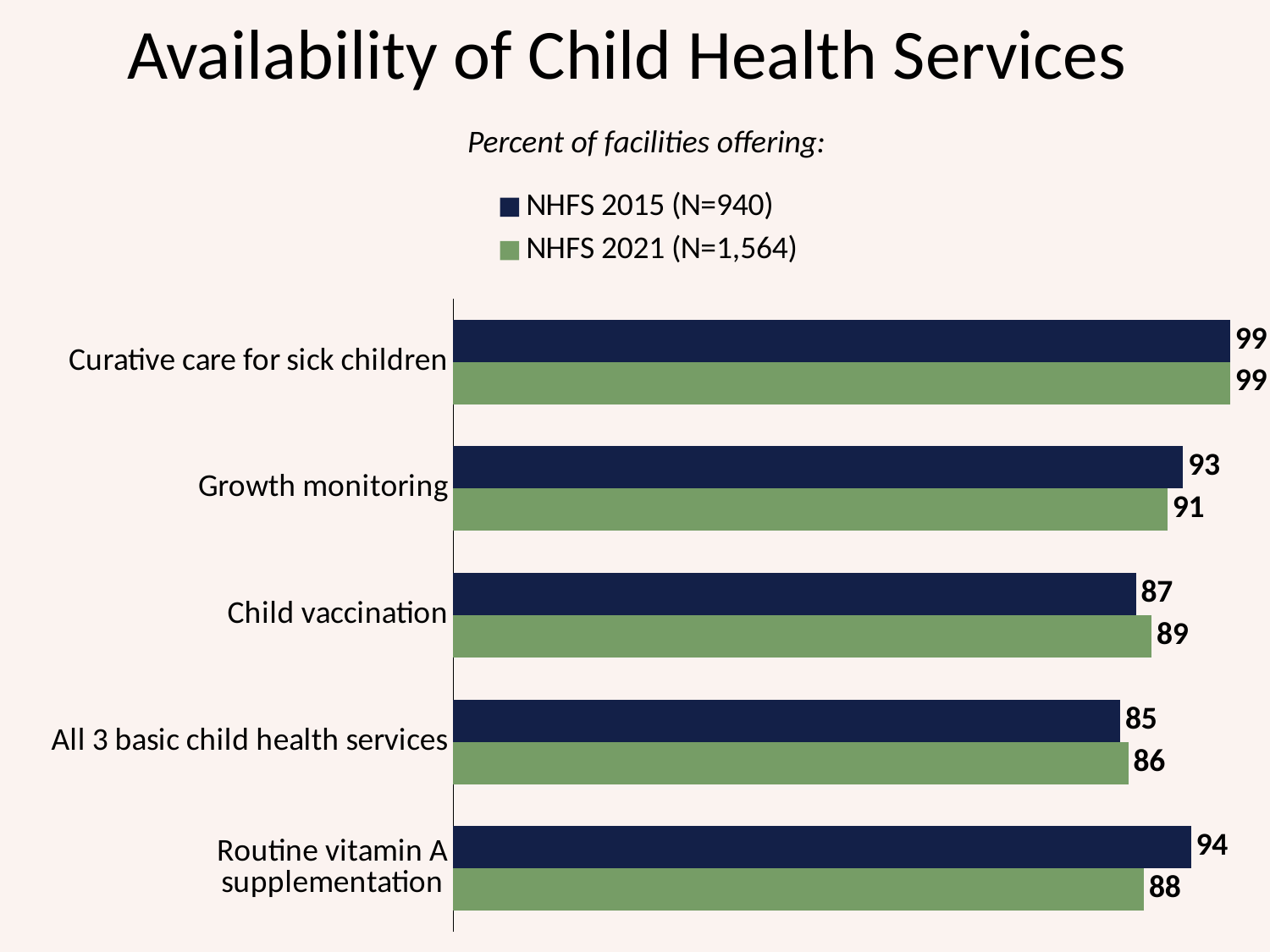

Availability of Child Health Services
Percent of facilities offering:

### Chart

| Category | NHFS 2021 (N=1,564) | NHFS 2015 (N=940) |
|---|---|---|
| Routine vitamin A supplementation | 88.0 | 94.0 |
| All 3 basic child health services | 86.0 | 85.0 |
| Child vaccination | 89.0 | 87.0 |
| Growth monitoring | 91.0 | 93.0 |
| Curative care for sick children | 99.0 | 99.0 |